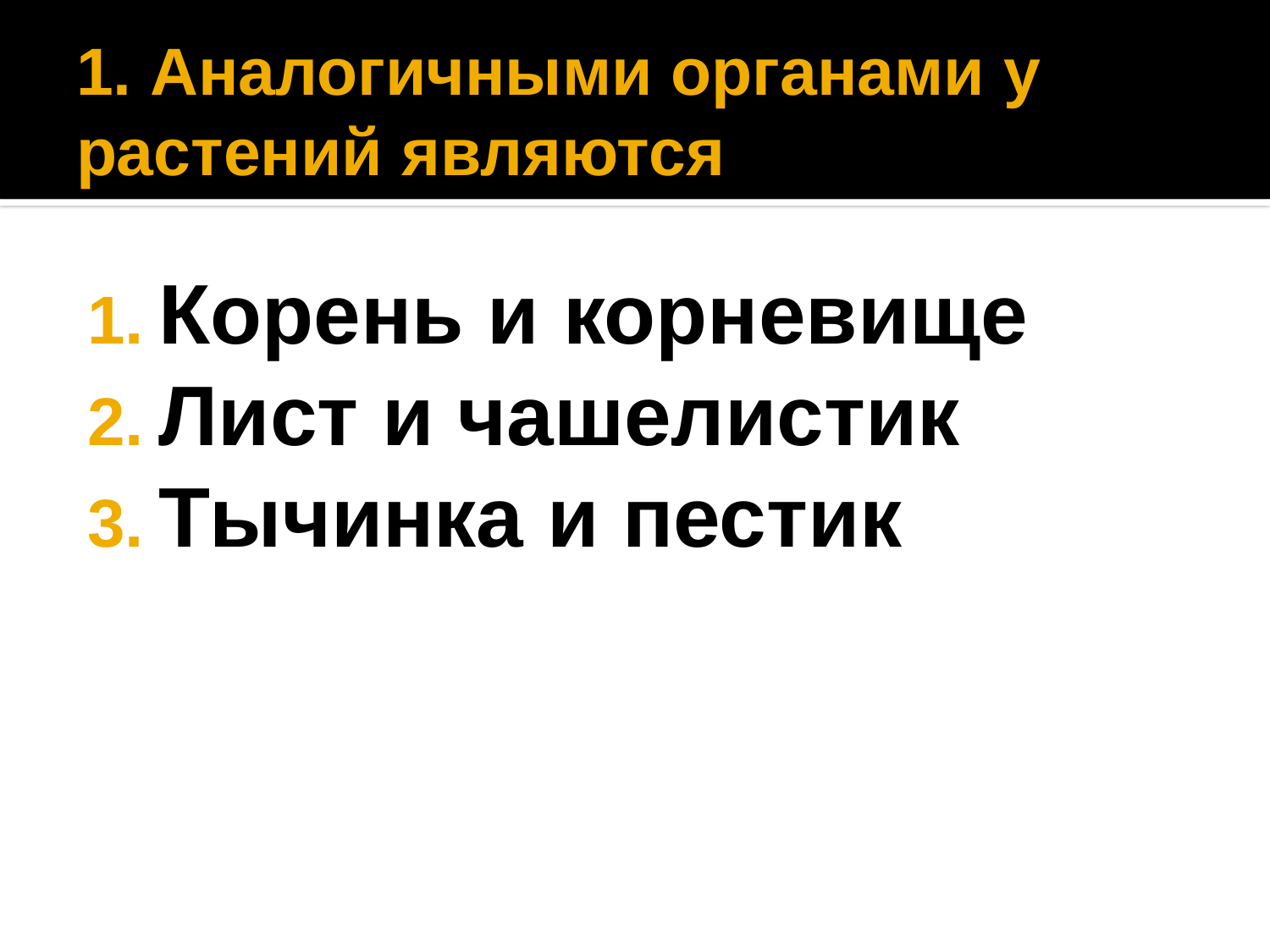

# 1. Аналогичными органами у растений являются
Корень и корневище
Лист и чашелистик
Тычинка и пестик